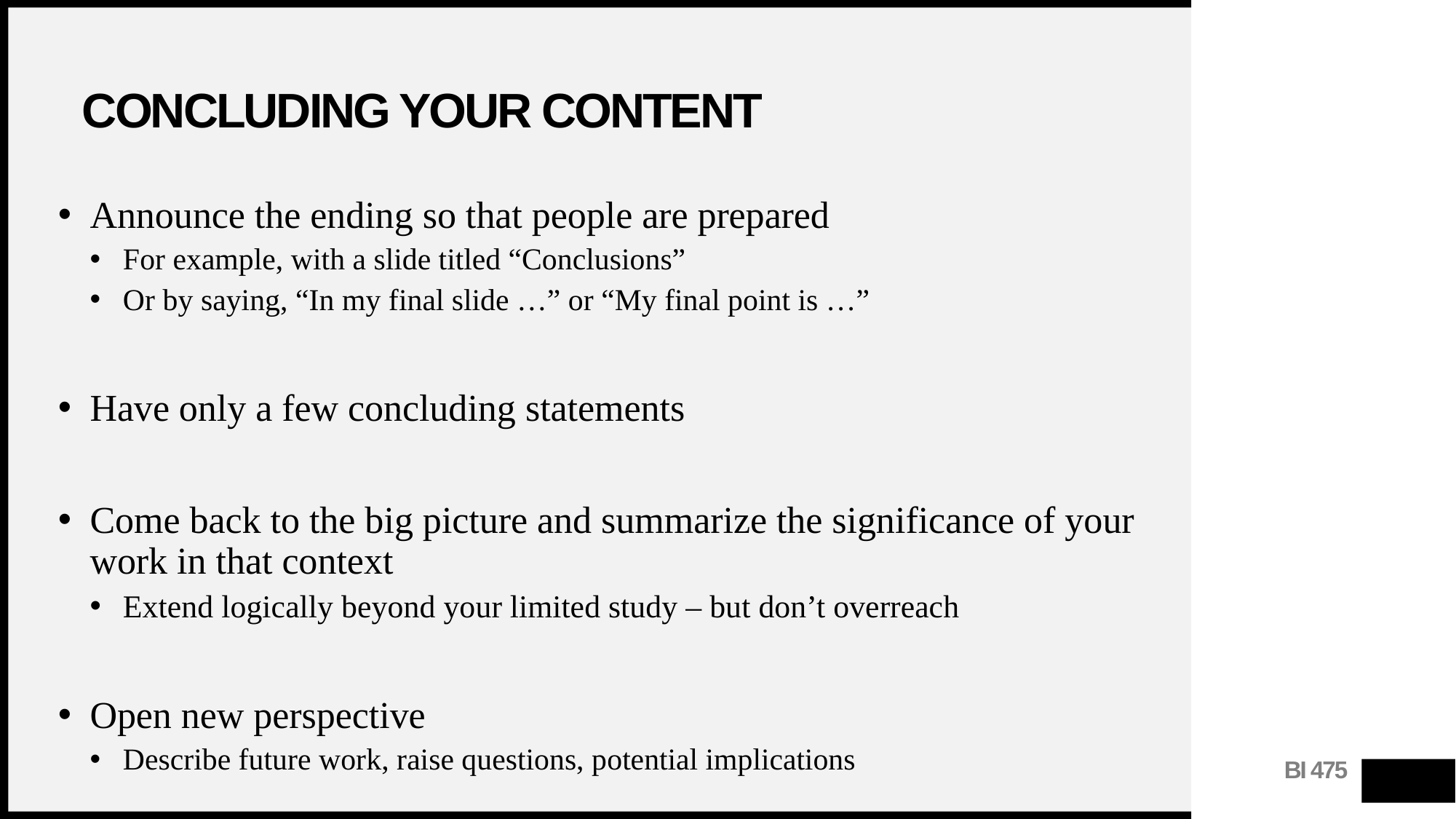

# Concluding Your Content
Announce the ending so that people are prepared
For example, with a slide titled “Conclusions”
Or by saying, “In my final slide …” or “My final point is …”

Have only a few concluding statements

Come back to the big picture and summarize the significance of your work in that context
Extend logically beyond your limited study – but don’t overreach

Open new perspective
Describe future work, raise questions, potential implications